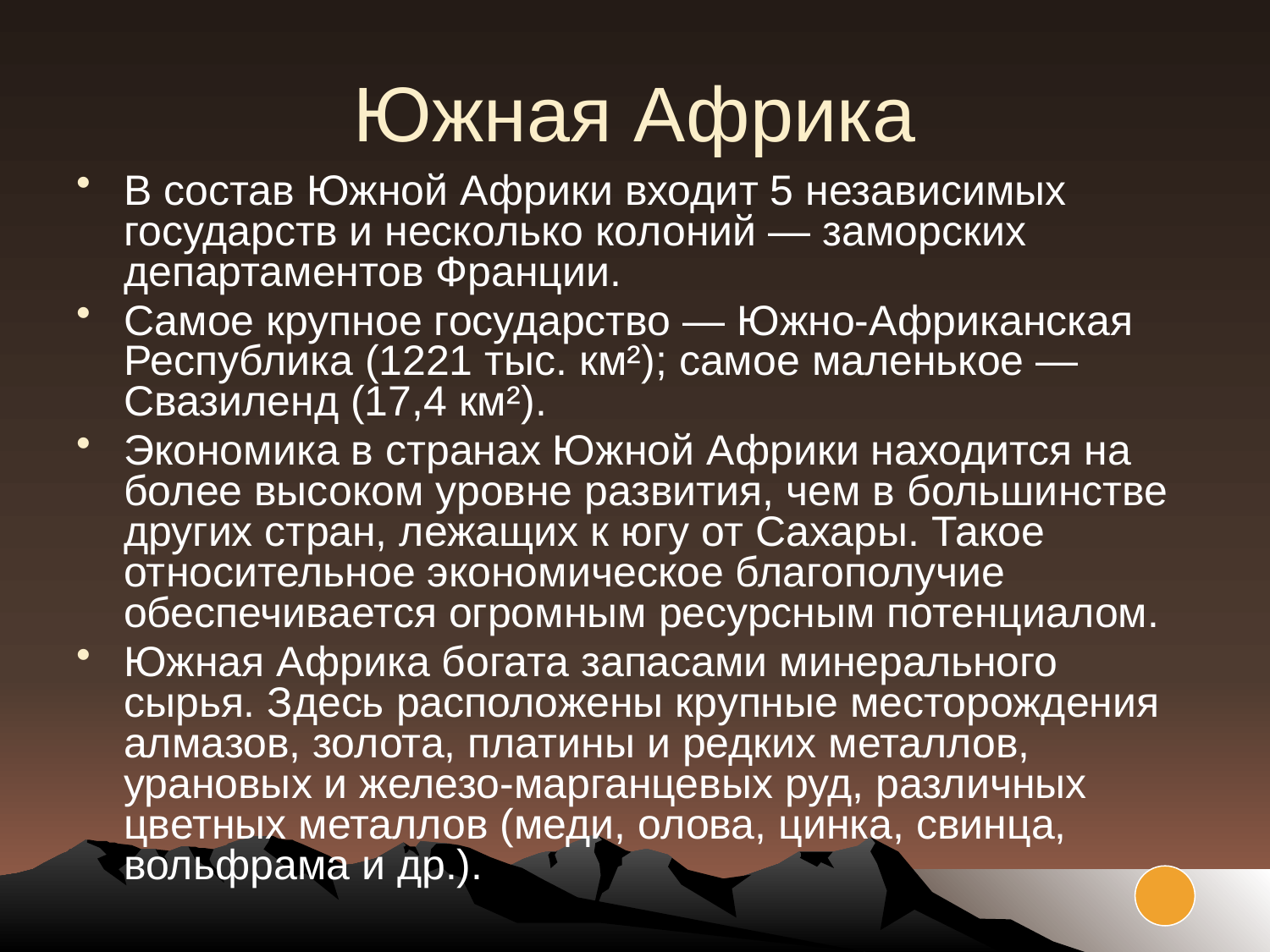

# Южная Африка
В состав Южной Африки входит 5 независимых государств и несколько колоний — заморских департаментов Франции.
Самое крупное государство — Южно-Африканская Республика (1221 тыс. км²); самое маленькое — Свазиленд (17,4 км²).
Экономика в странах Южной Африки находится на более высоком уровне развития, чем в большинстве других стран, лежащих к югу от Сахары. Такое относительное экономическое благополучие обеспечивается огромным ресурсным потенциалом.
Южная Африка богата запасами минерального сырья. Здесь расположены крупные месторождения алмазов, золота, платины и редких металлов, урановых и железо-марганцевых руд, различных цветных металлов (меди, олова, цинка, свинца, вольфрама и др.).